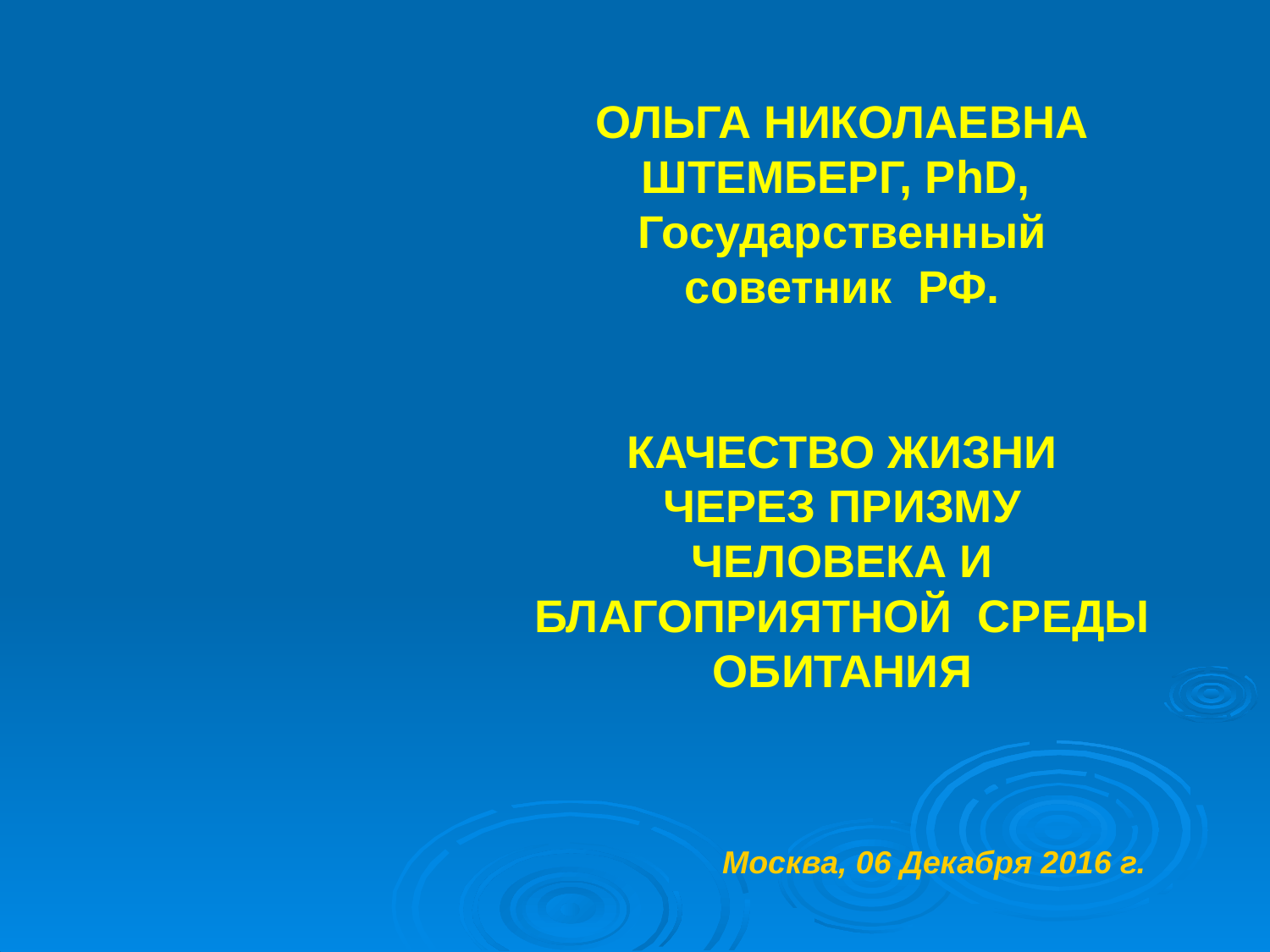

ОЛЬГА НИКОЛАЕВНА ШТЕМБЕРГ, PhD,
Государственный советник  РФ.

КАЧЕСТВО ЖИЗНИ
ЧЕРЕЗ ПРИЗМУ ЧЕЛОВЕКА И БЛАГОПРИЯТНОЙ  СРЕДЫ ОБИТАНИЯ
Москва, 06 Декабря 2016 г.